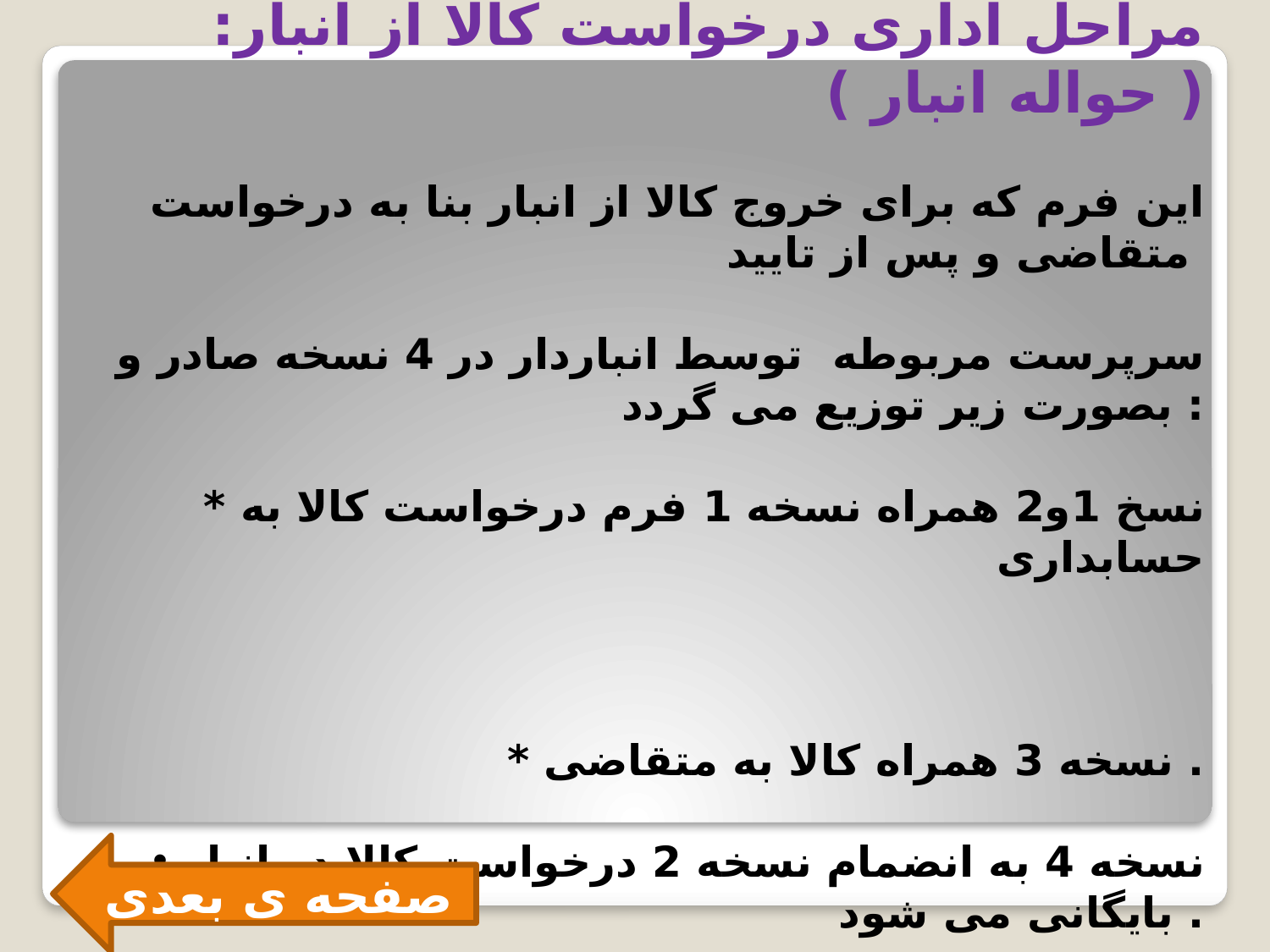

مراحل اداری درخواست کالا از انبار: ( حواله انبار )

این فرم که برای خروج کالا از انبار بنا به درخواست متقاضی و پس از تایید

سرپرست مربوطه  توسط انباردار در 4 نسخه صادر و بصورت زیر توزیع می گردد :

* نسخ 1و2 همراه نسخه 1 فرم درخواست کالا به حسابداری

* نسخه 3 همراه کالا به متقاضی .

نسخه 4 به انضمام نسخه 2 درخواست کالا در انبار بایگانی می شود .

( فرم شماره 5)

صفحه ی بعدی